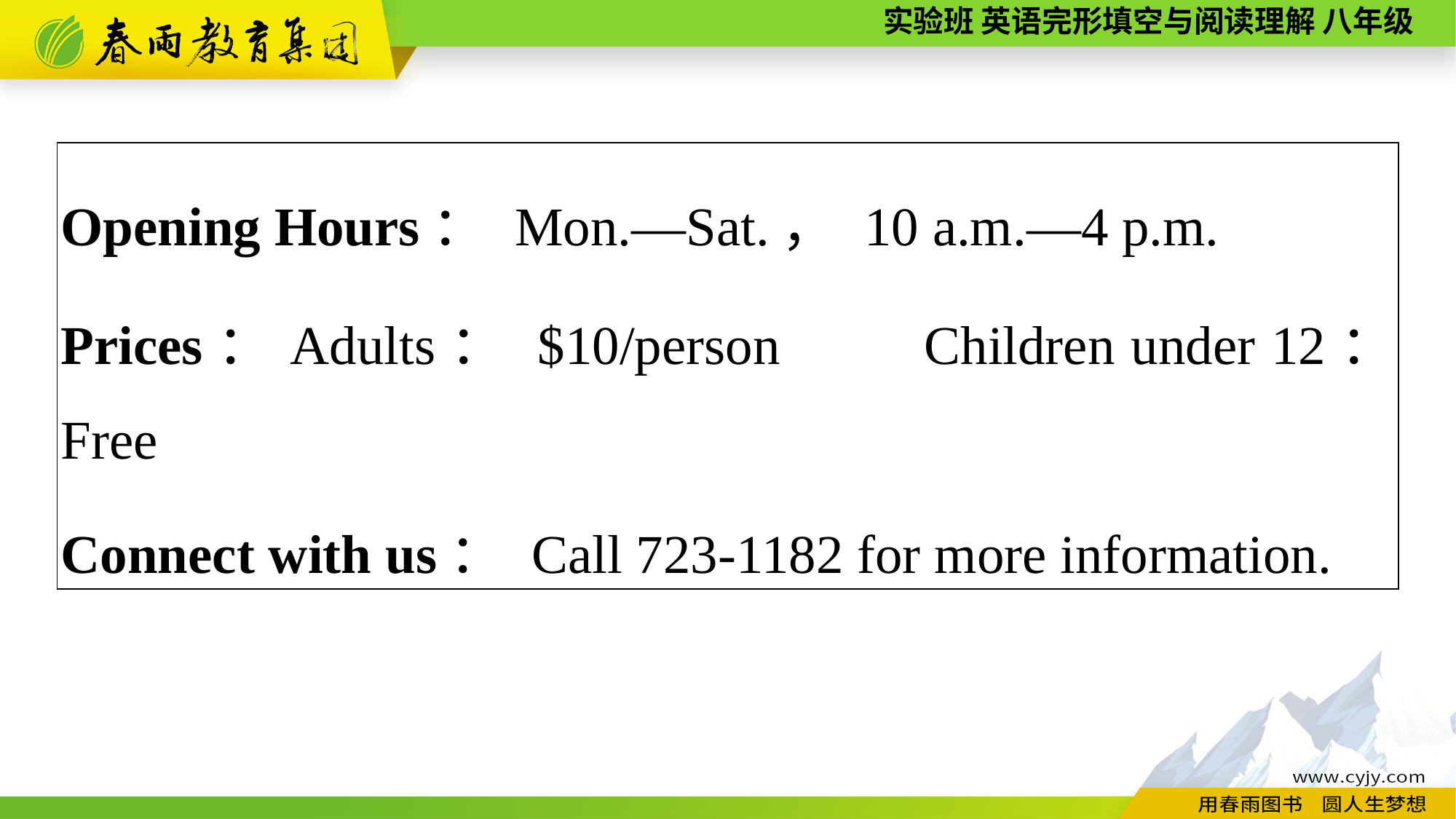

| Opening Hours： Mon.—Sat.， 10 a.m.—4 p.m. Prices：Adults： $10/person　　Children under 12： Free Connect with us： Call 723-1182 for more information. |
| --- |